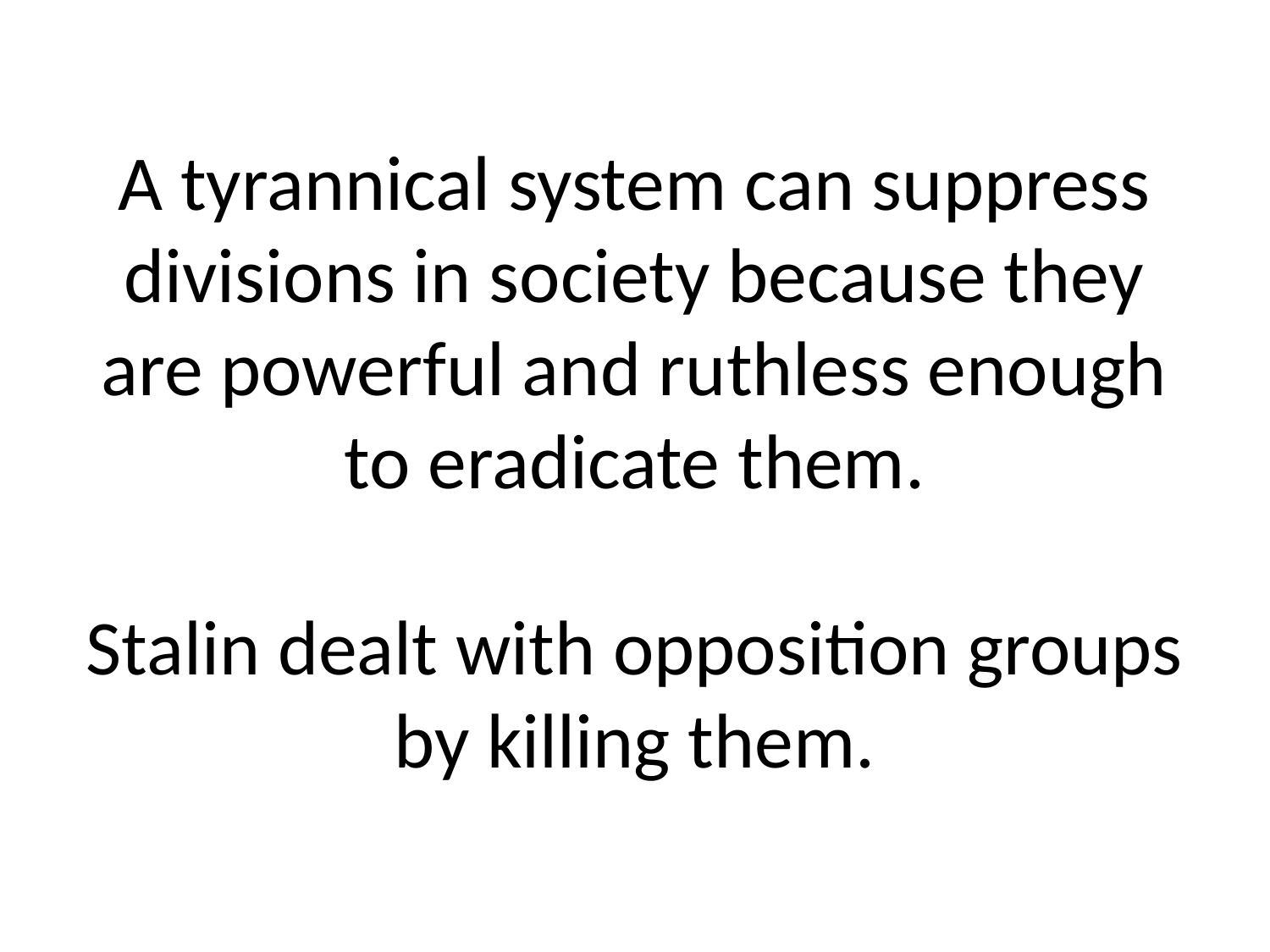

# A tyrannical system can suppress divisions in society because they are powerful and ruthless enough to eradicate them. Stalin dealt with opposition groups by killing them.